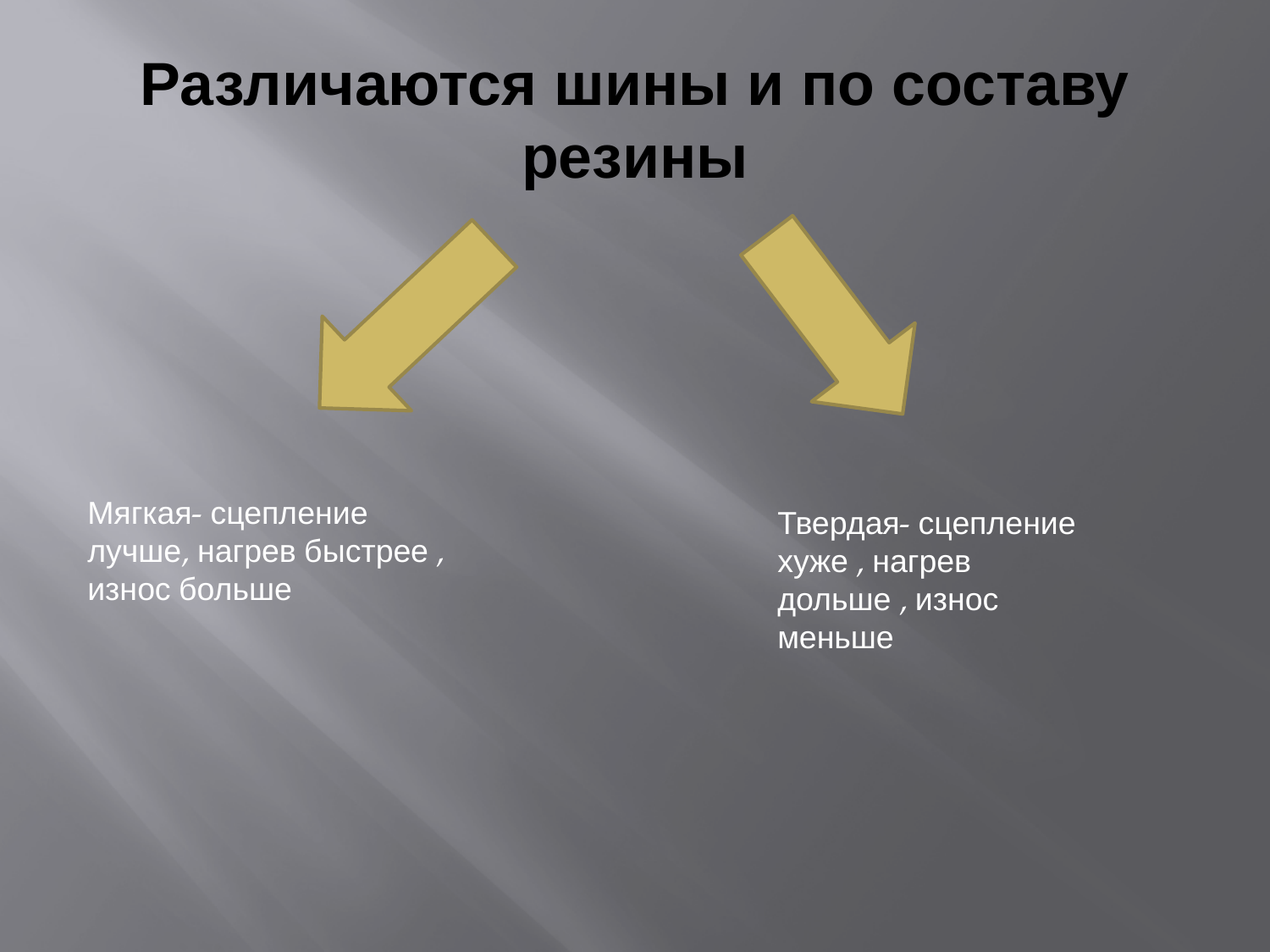

# Различаются шины и по составу резины

Мягкая- сцепление лучше, нагрев быстрее , износ больше
Твердая- сцепление хуже , нагрев дольше , износ меньше